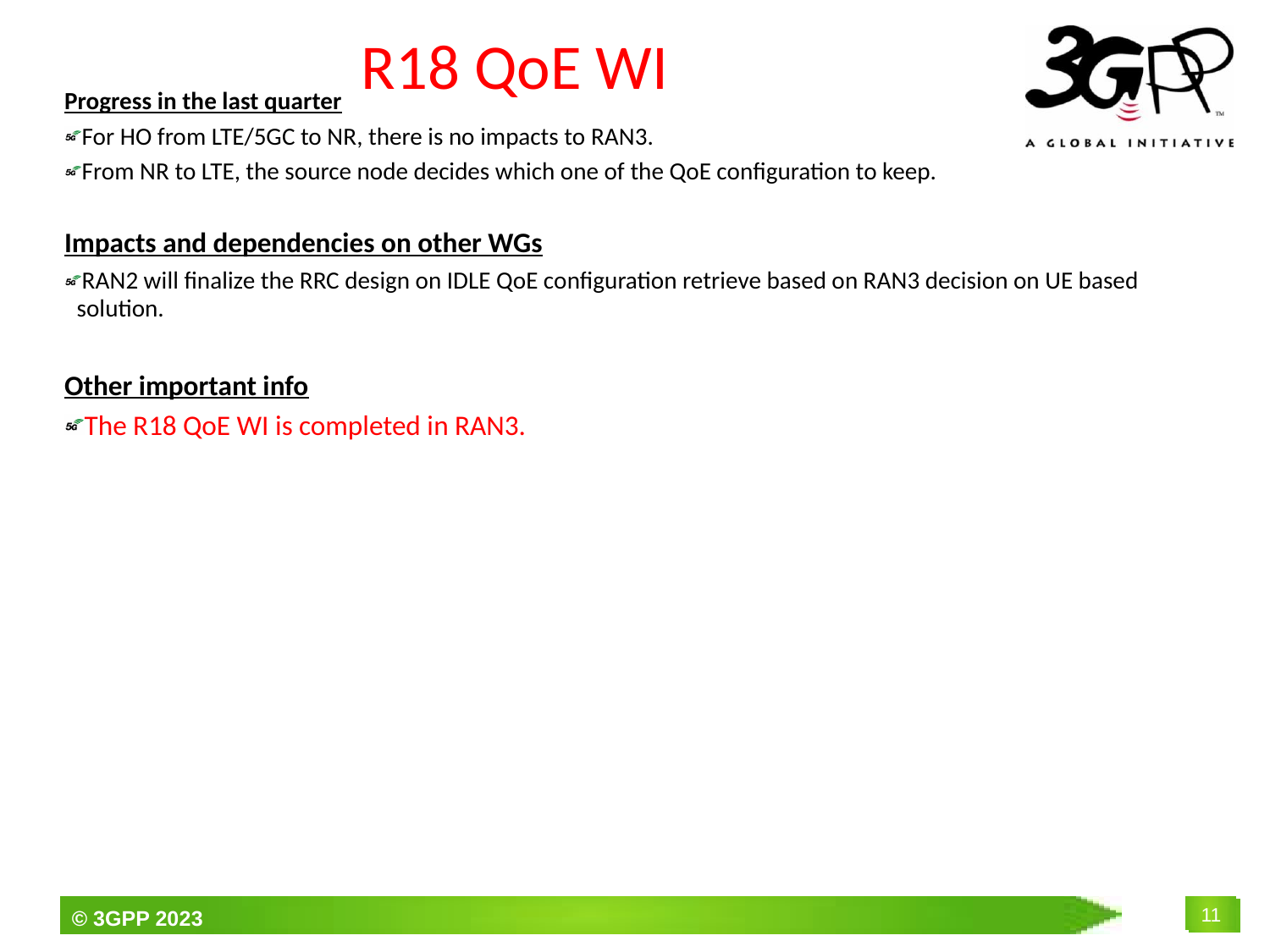

# R18 QoE WI
Progress in the last quarter
For HO from LTE/5GC to NR, there is no impacts to RAN3.
From NR to LTE, the source node decides which one of the QoE configuration to keep.

Impacts and dependencies on other WGs
RAN2 will finalize the RRC design on IDLE QoE configuration retrieve based on RAN3 decision on UE based solution.

Other important info
The R18 QoE WI is completed in RAN3.

11